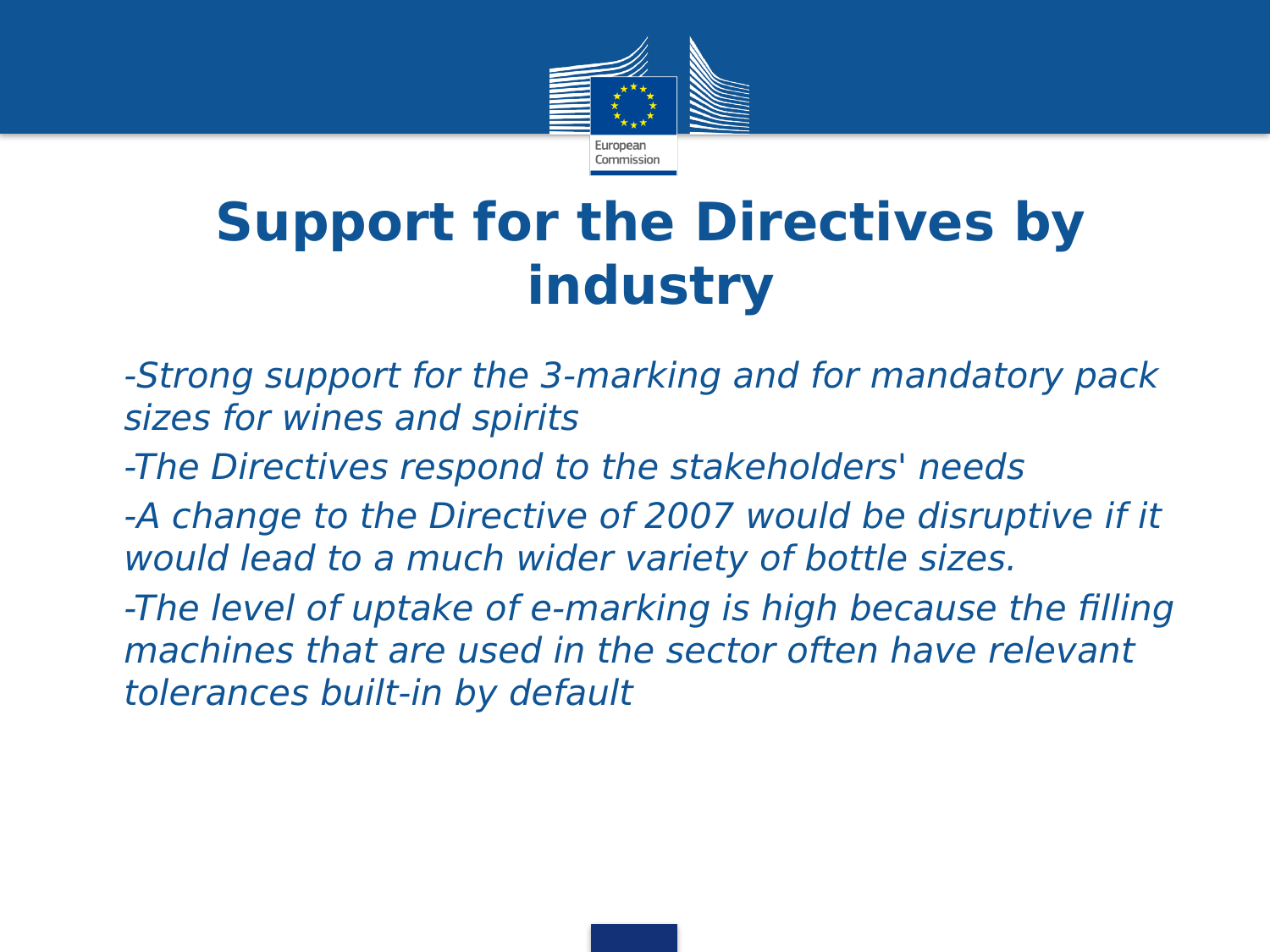

# Support for the Directives by industry
-Strong support for the 3-marking and for mandatory pack sizes for wines and spirits
-The Directives respond to the stakeholders' needs
-A change to the Directive of 2007 would be disruptive if it would lead to a much wider variety of bottle sizes.
-The level of uptake of e-marking is high because the filling machines that are used in the sector often have relevant tolerances built-in by default